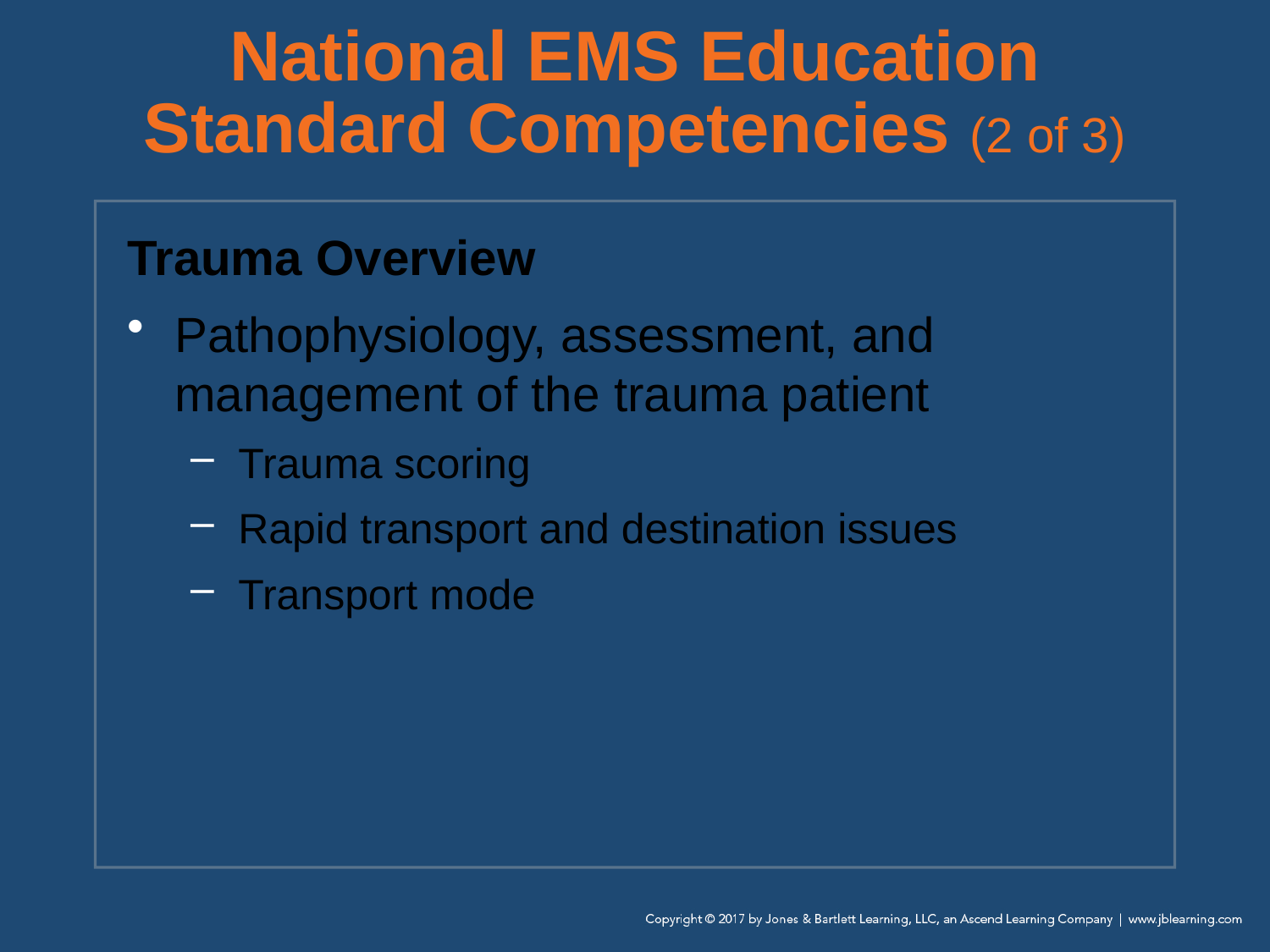

# National EMS Education Standard Competencies (2 of 3)
Trauma Overview
Pathophysiology, assessment, and management of the trauma patient
Trauma scoring
Rapid transport and destination issues
Transport mode